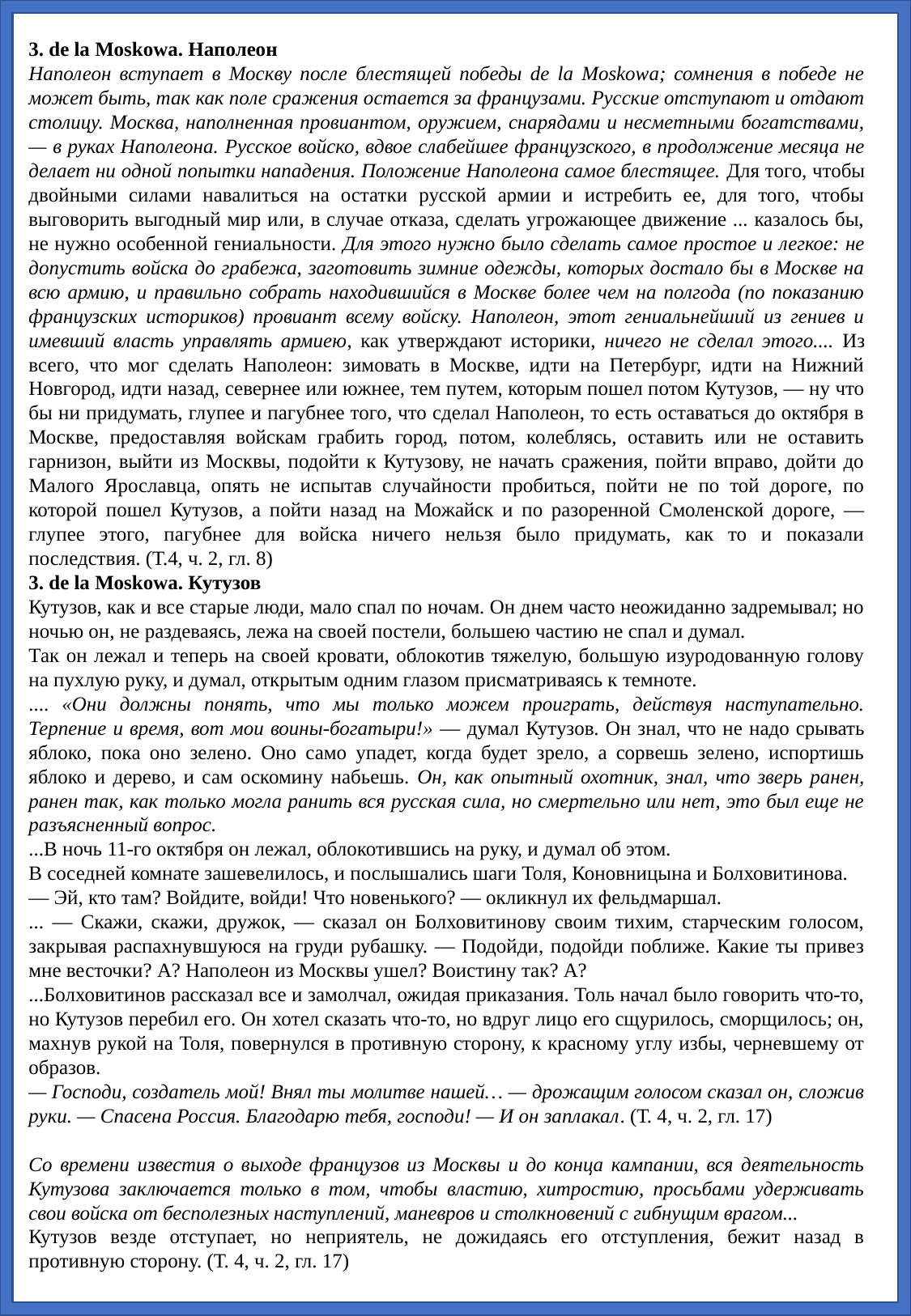

3. de la Moskowa. Наполеон
Наполеон вступает в Москву после блестящей победы de la Moskowa; сомнения в победе не может быть, так как поле сражения остается за французами. Русские отступают и отдают столицу. Москва, наполненная провиантом, оружием, снарядами и несметными богатствами, — в руках Наполеона. Русское войско, вдвое слабейшее французского, в продолжение месяца не делает ни одной попытки нападения. Положение Наполеона самое блестящее. Для того, чтобы двойными силами навалиться на остатки русской армии и истребить ее, для того, чтобы выговорить выгодный мир или, в случае отказа, сделать угрожающее движение ... казалось бы, не нужно особенной гениальности. Для этого нужно было сделать самое простое и легкое: не допустить войска до грабежа, заготовить зимние одежды, которых достало бы в Москве на всю армию, и правильно собрать находившийся в Москве более чем на полгода (по показанию французских историков) провиант всему войску. Наполеон, этот гениальнейший из гениев и имевший власть управлять армиею, как утверждают историки, ничего не сделал этого.... Из всего, что мог сделать Наполеон: зимовать в Москве, идти на Петербург, идти на Нижний Новгород, идти назад, севернее или южнее, тем путем, которым пошел потом Кутузов, — ну что бы ни придумать, глупее и пагубнее того, что сделал Наполеон, то есть оставаться до октября в Москве, предоставляя войскам грабить город, потом, колеблясь, оставить или не оставить гарнизон, выйти из Москвы, подойти к Кутузову, не начать сражения, пойти вправо, дойти до Малого Ярославца, опять не испытав случайности пробиться, пойти не по той дороге, по которой пошел Кутузов, а пойти назад на Можайск и по разоренной Смоленской дороге, — глупее этого, пагубнее для войска ничего нельзя было придумать, как то и показали последствия. (Т.4, ч. 2, гл. 8)
3. de la Moskowa. Кутузов
Кутузов, как и все старые люди, мало спал по ночам. Он днем часто неожиданно задремывал; но ночью он, не раздеваясь, лежа на своей постели, большею частию не спал и думал.
Так он лежал и теперь на своей кровати, облокотив тяжелую, большую изуродованную голову на пухлую руку, и думал, открытым одним глазом присматриваясь к темноте.
.... «Они должны понять, что мы только можем проиграть, действуя наступательно. Терпение и время, вот мои воины-богатыри!» — думал Кутузов. Он знал, что не надо срывать яблоко, пока оно зелено. Оно само упадет, когда будет зрело, а сорвешь зелено, испортишь яблоко и дерево, и сам оскомину набьешь. Он, как опытный охотник, знал, что зверь ранен, ранен так, как только могла ранить вся русская сила, но смертельно или нет, это был еще не разъясненный вопрос.
...В ночь 11-го октября он лежал, облокотившись на руку, и думал об этом.
В соседней комнате зашевелилось, и послышались шаги Толя, Коновницына и Болховитинова.
— Эй, кто там? Войдите, войди! Что новенького? — окликнул их фельдмаршал.
... — Скажи, скажи, дружок, — сказал он Болховитинову своим тихим, старческим голосом, закрывая распахнувшуюся на груди рубашку. — Подойди, подойди поближе. Какие ты привез мне весточки? А? Наполеон из Москвы ушел? Воистину так? А?
...Болховитинов рассказал все и замолчал, ожидая приказания. Толь начал было говорить что-то, но Кутузов перебил его. Он хотел сказать что-то, но вдруг лицо его сщурилось, сморщилось; он, махнув рукой на Толя, повернулся в противную сторону, к красному углу избы, черневшему от образов.
— Господи, создатель мой! Внял ты молитве нашей… — дрожащим голосом сказал он, сложив руки. — Спасена Россия. Благодарю тебя, господи! — И он заплакал. (Т. 4, ч. 2, гл. 17)

Со времени известия о выходе французов из Москвы и до конца кампании, вся деятельность Кутузова заключается только в том, чтобы властию, хитростию, просьбами удерживать свои войска от бесполезных наступлений, маневров и столкновений с гибнущим врагом...
Кутузов везде отступает, но неприятель, не дожидаясь его отступления, бежит назад в противную сторону. (Т. 4, ч. 2, гл. 17)